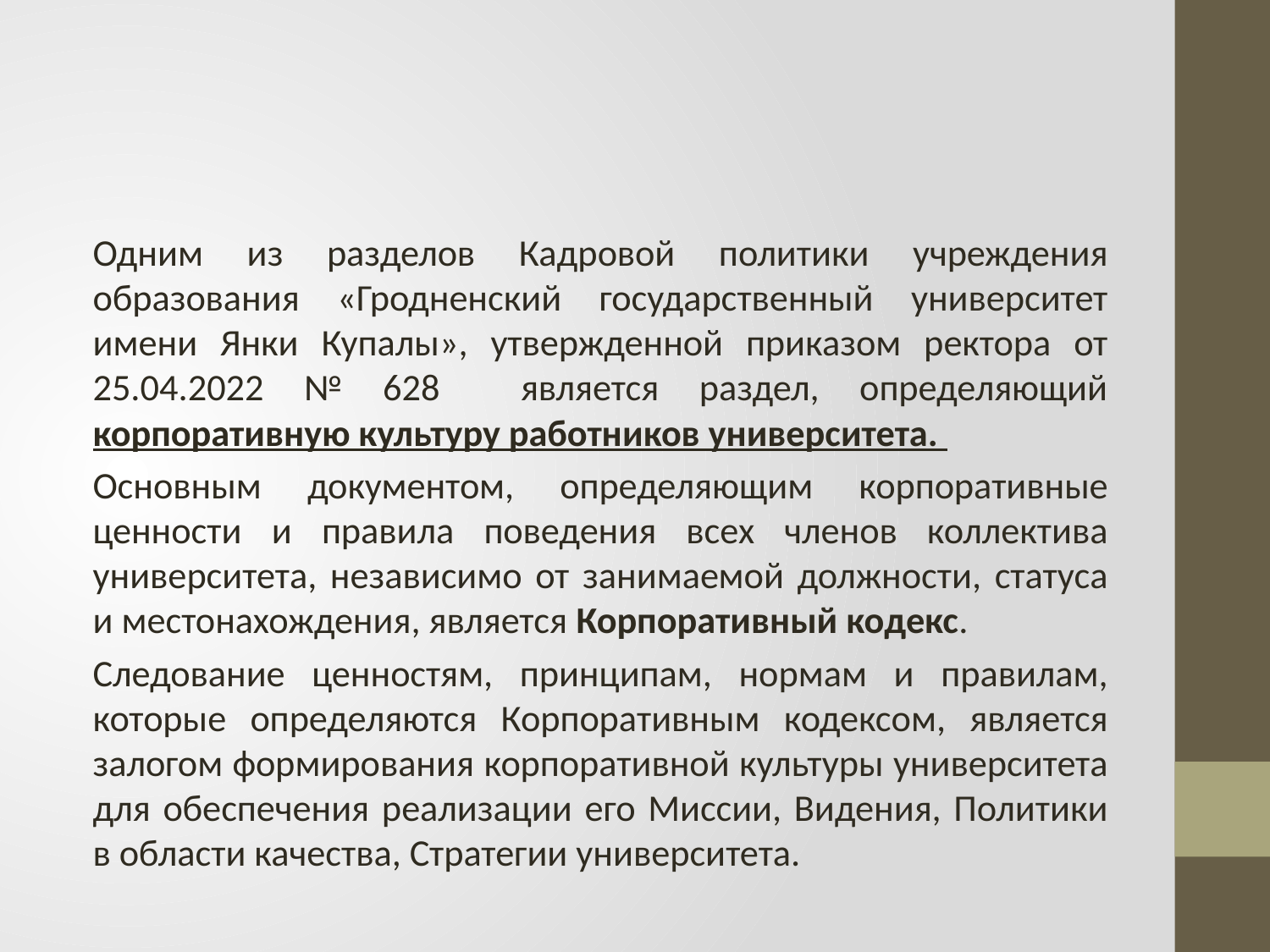

#
	Одним из разделов Кадровой политики учреждения образования «Гродненский государственный университет имени Янки Купалы», утвержденной приказом ректора от 25.04.2022 № 628  является раздел, определяющий корпоративную культуру работников университета.
	Основным документом, определяющим корпоративные ценности и правила поведения всех членов коллектива университета, независимо от занимаемой должности, статуса и местонахождения, является Корпоративный кодекс.
	Следование ценностям, принципам, нормам и правилам, которые определяются Корпоративным кодексом, является залогом формирования корпоративной культуры университета для обеспечения реализации его Миссии, Видения, Политики в области качества, Стратегии университета.